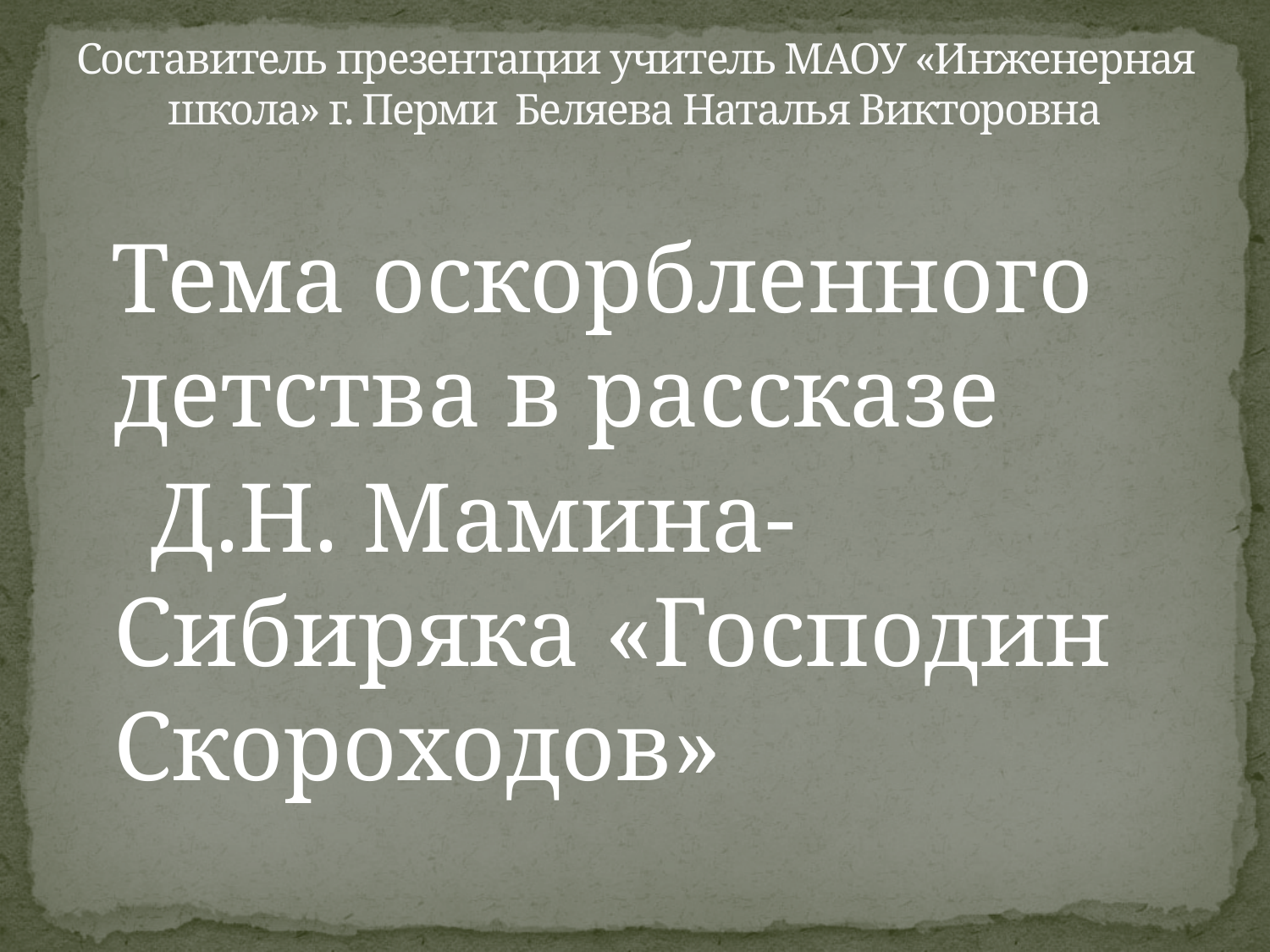

# Составитель презентации учитель МАОУ «Инженерная школа» г. Перми  Беляева Наталья Викторовна
   Тема оскорбленного детства в рассказе
   Д.Н. Мамина-Сибиряка «Господин Скороходов»